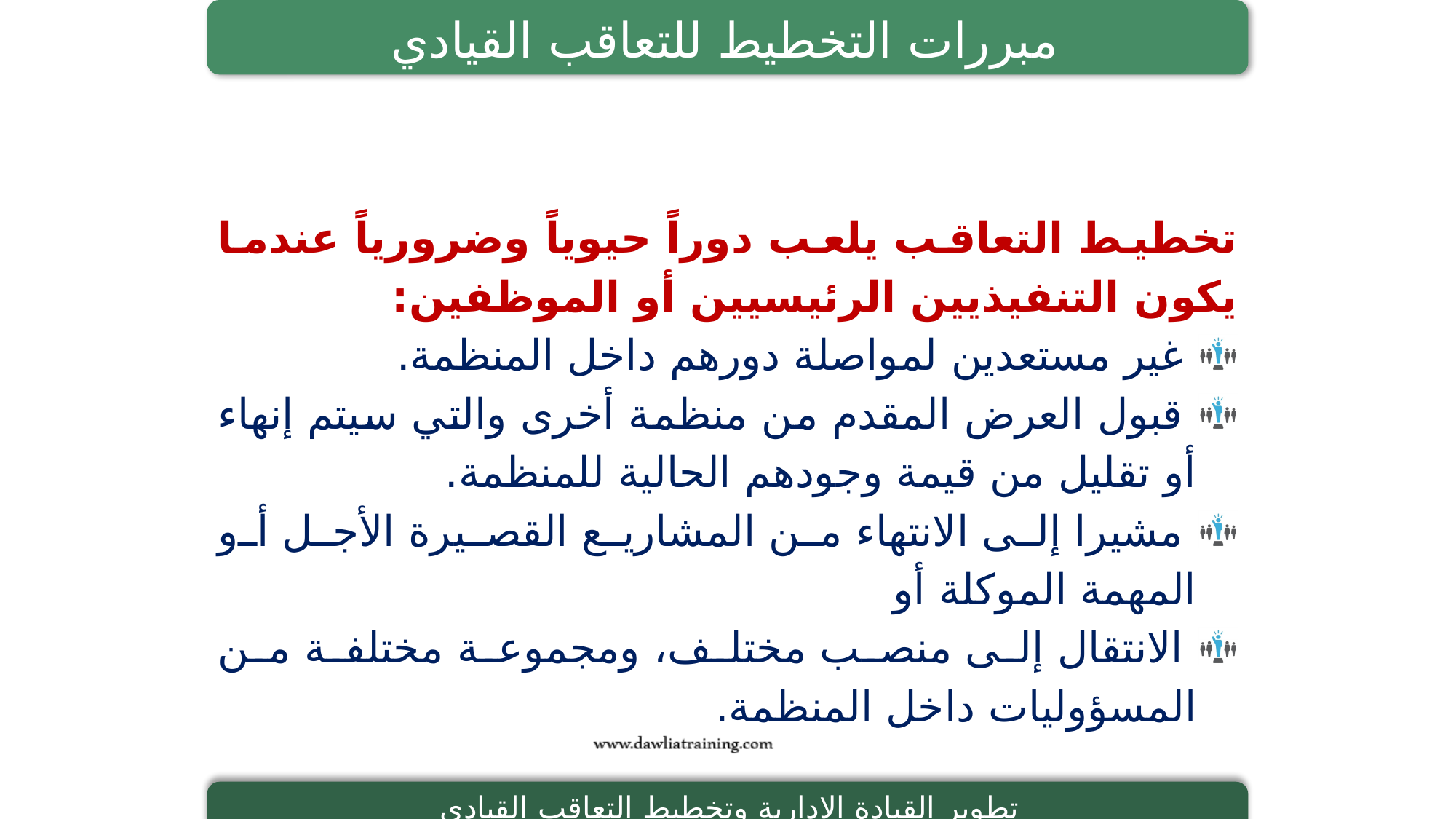

مبررات التخطيط للتعاقب القيادي
تخطيط التعاقب يلعب دوراً حيوياً وضرورياً عندما يكون التنفيذيين الرئيسيين أو الموظفين:
 غير مستعدين لمواصلة دورهم داخل المنظمة.
 قبول العرض المقدم من منظمة أخرى والتي سيتم إنهاء أو تقليل من قيمة وجودهم الحالية للمنظمة.
 مشيرا إلى الانتهاء من المشاريع القصيرة الأجل أو المهمة الموكلة أو
 الانتقال إلى منصب مختلف، ومجموعة مختلفة من المسؤوليات داخل المنظمة.

تطوير القيادة الإدارية وتخطيط التعاقب القيادي